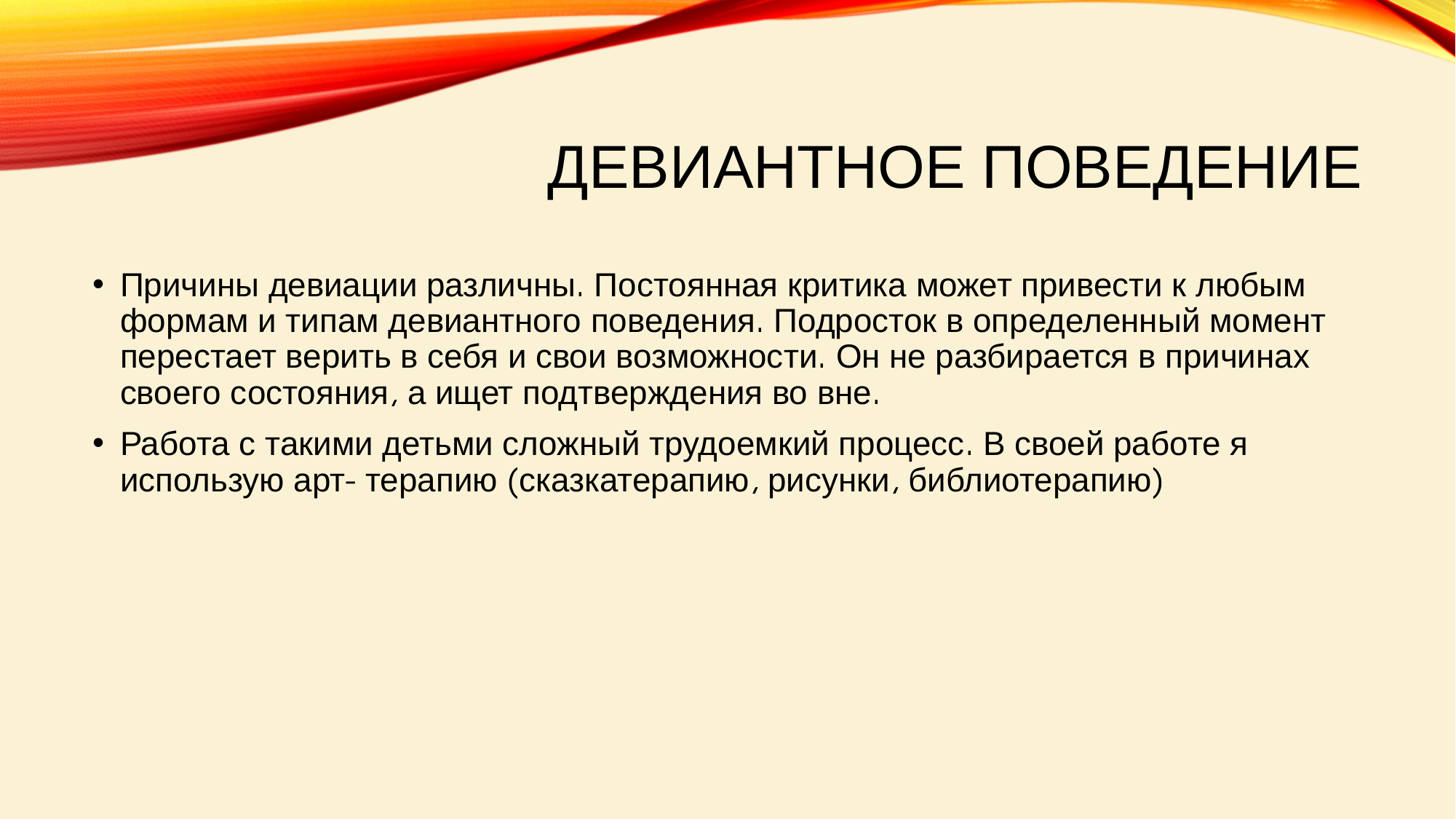

# Девиантное поведение
Причины девиации различны. Постоянная критика может привести к любым формам и типам девиантного поведения. Подросток в определенный момент перестает верить в себя и свои возможности. Он не разбирается в причинах своего состояния, а ищет подтверждения во вне.
Работа с такими детьми сложный трудоемкий процесс. В своей работе я использую арт- терапию (сказкатерапию, рисунки, библиотерапию)